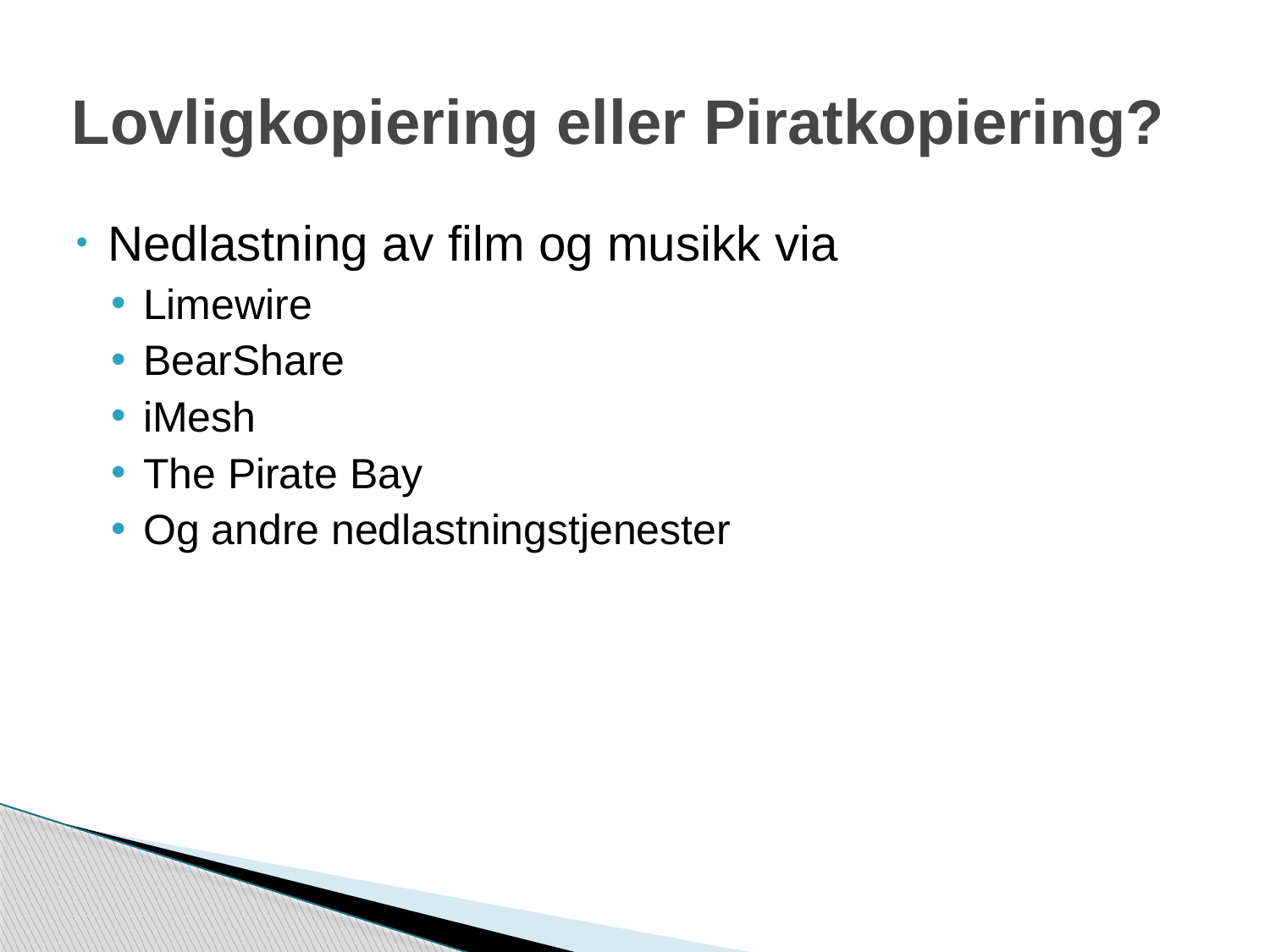

# Lovligkopiering eller Piratkopiering?
Nedlastning av film og musikk via
Limewire
BearShare
iMesh
The Pirate Bay
Og andre nedlastningstjenester